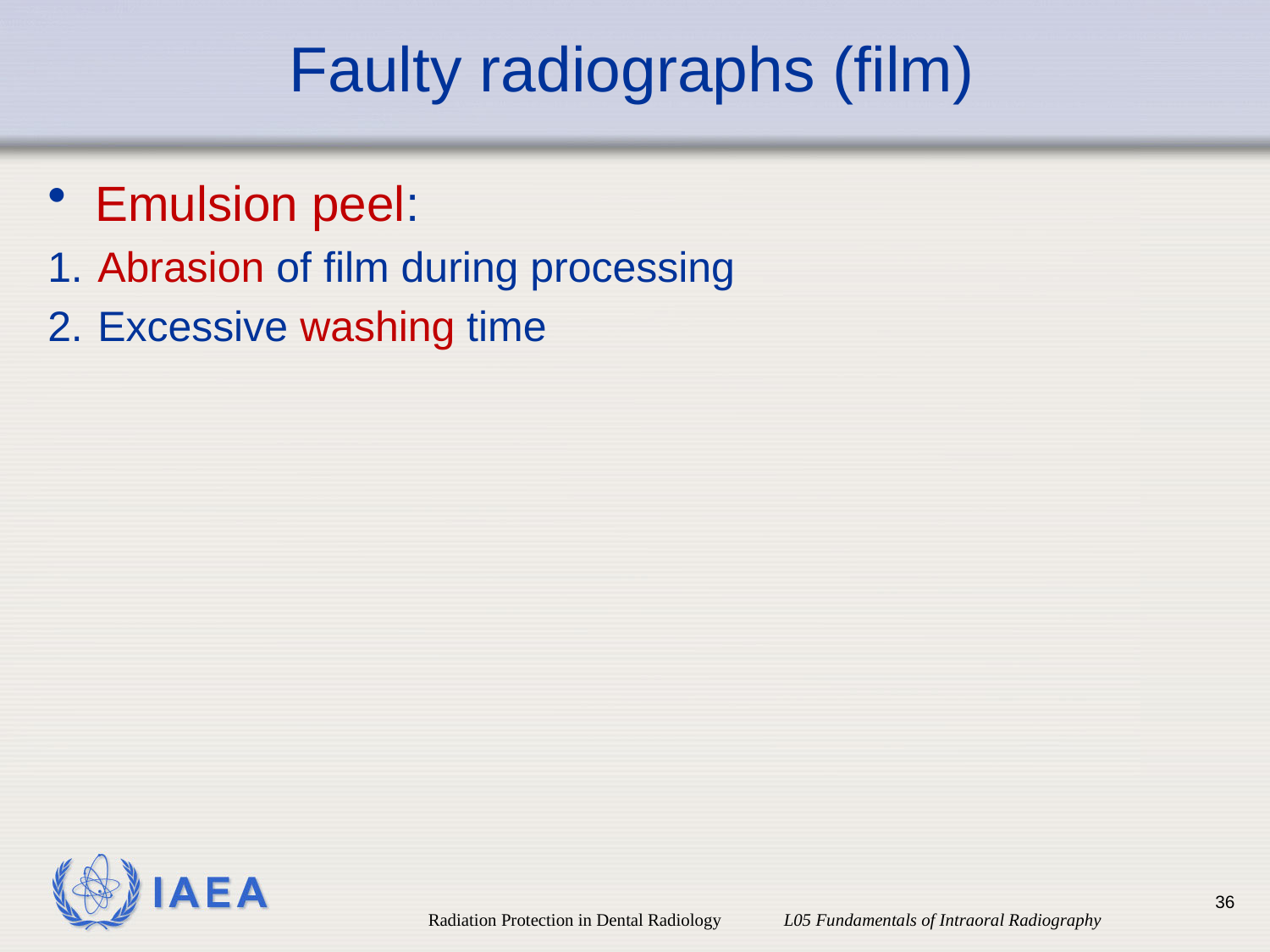

# Faulty radiographs (film)
Emulsion peel:
Abrasion of film during processing
Excessive washing time
36
Radiation Protection in Dental Radiology              L05 Fundamentals of Intraoral Radiography